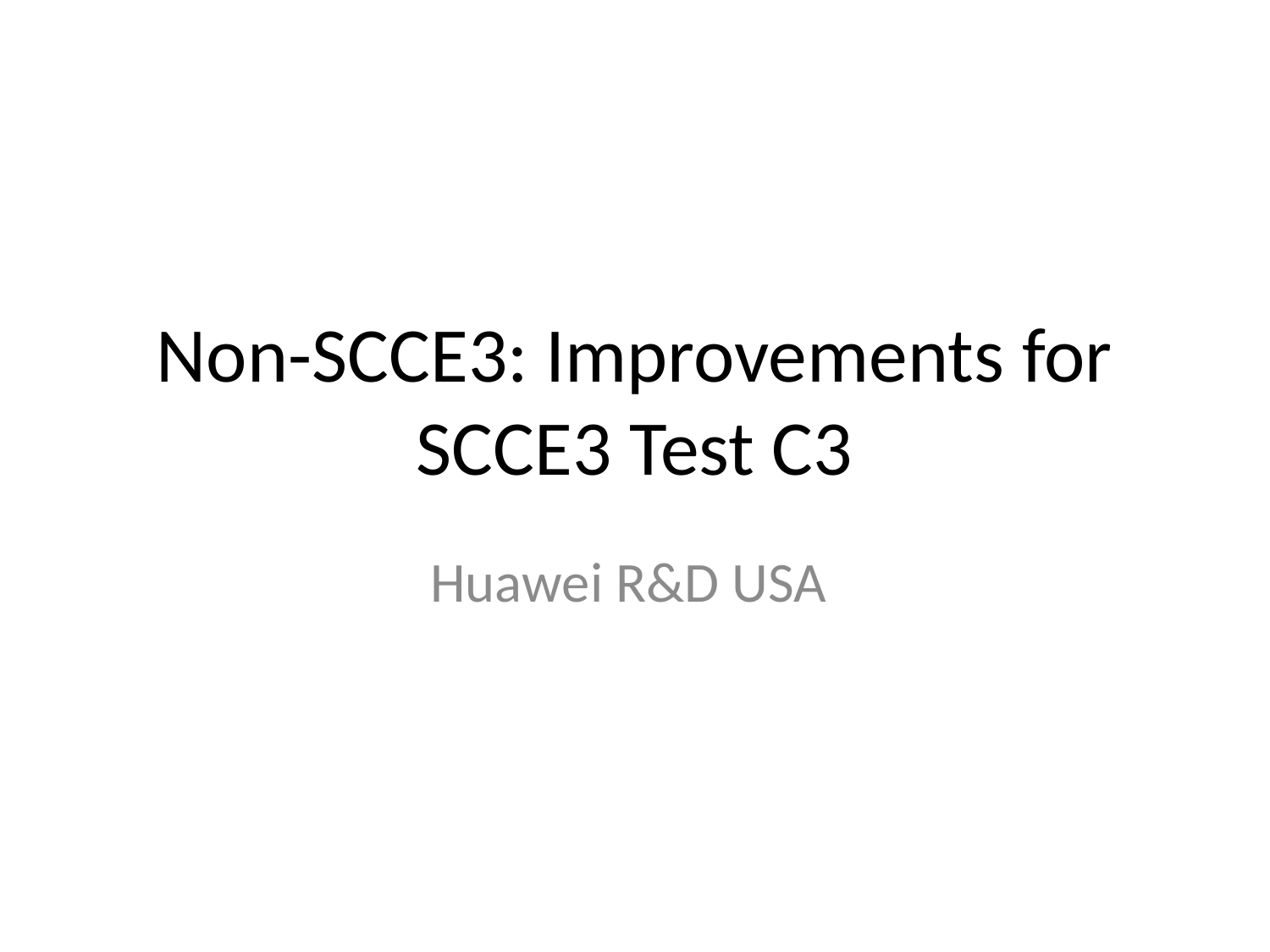

# Non-SCCE3: Improvements for SCCE3 Test C3
Huawei R&D USA